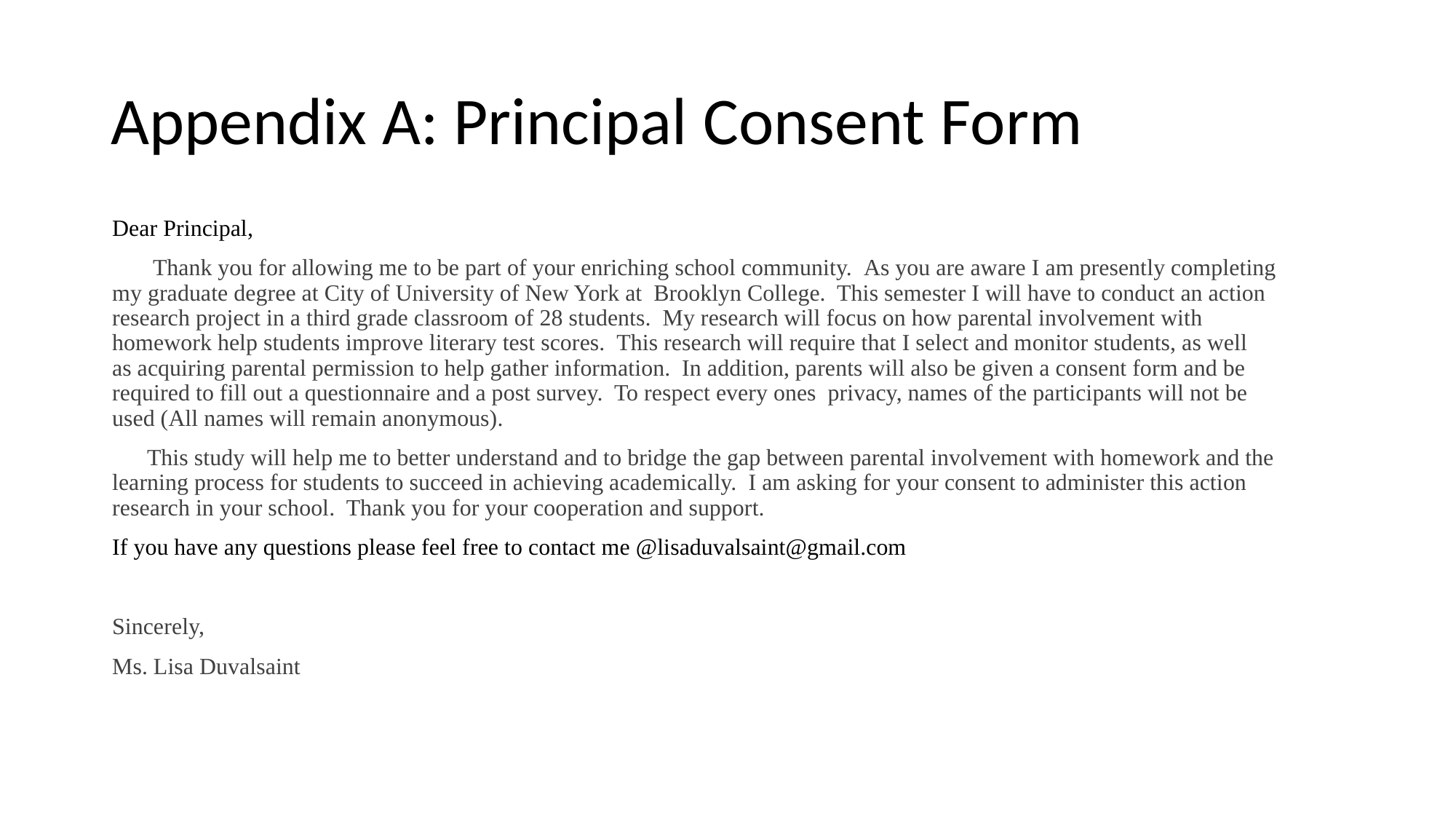

Dear Principal,
       Thank you for allowing me to be part of your enriching school community.  As you are aware I am presently completing my graduate degree at City of University of New York at  Brooklyn College.  This semester I will have to conduct an action research project in a third grade classroom of 28 students.  My research will focus on how parental involvement with homework help students improve literary test scores.  This research will require that I select and monitor students, as well as acquiring parental permission to help gather information.  In addition, parents will also be given a consent form and be required to fill out a questionnaire and a post survey.  To respect every ones  privacy, names of the participants will not be used (All names will remain anonymous).
      This study will help me to better understand and to bridge the gap between parental involvement with homework and the learning process for students to succeed in achieving academically.  I am asking for your consent to administer this action research in your school.  Thank you for your cooperation and support.
If you have any questions please feel free to contact me @lisaduvalsaint@gmail.com

Sincerely,
Ms. Lisa Duvalsaint

# Appendix A: Principal Consent Form